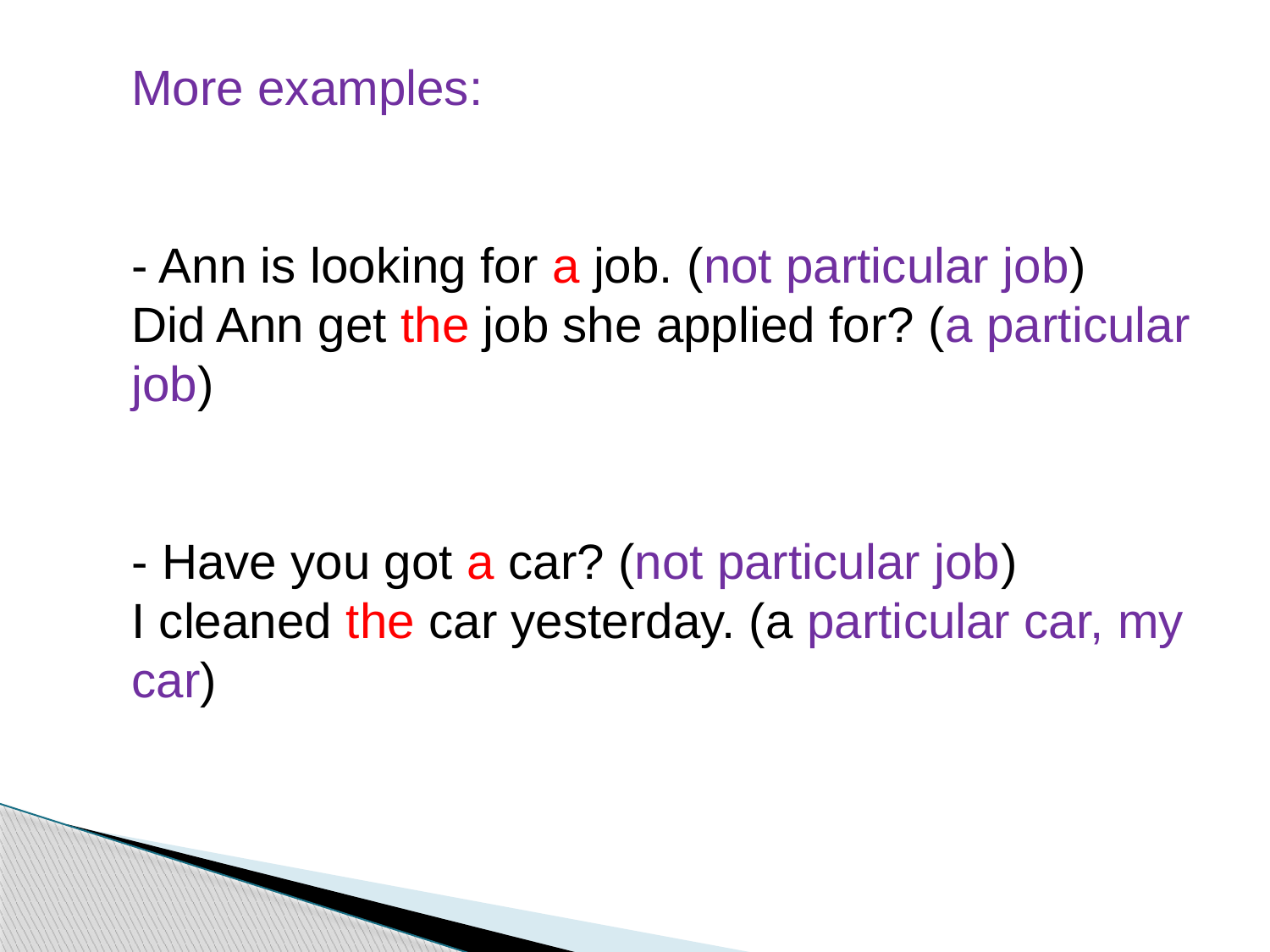

More examples:

- Ann is looking for a job. (not particular job)
Did Ann get the job she applied for? (a particular job)

- Have you got a car? (not particular job)
I cleaned the car yesterday. (a particular car, my car)